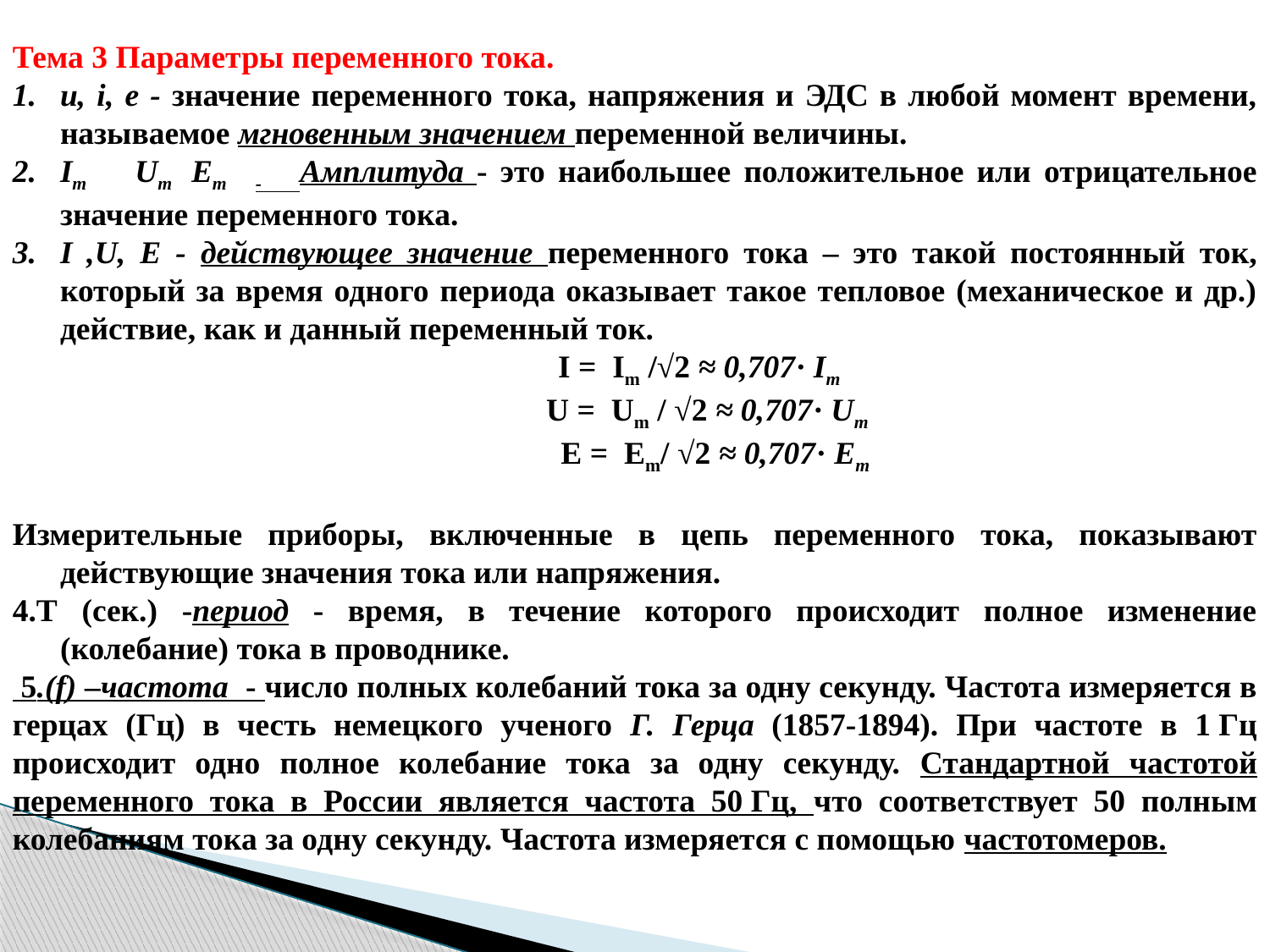

Тема 3 Параметры переменного тока.
u, i, е - значение переменного тока, напряжения и ЭДС в любой момент времени, называемое мгновенным значением переменной величины.
Im     Um  Еm   -    Амплитуда - это наибольшее положительное или отрицательное значение переменного тока.
I ,U, Е - действующее значение переменного тока – это такой постоянный ток, который за время одного периода оказывает такое тепловое (механическое и др.) действие, как и данный переменный ток.
                 I =  Im /√2 ≈ 0,707· Im
                   U =  Um / √2 ≈ 0,707· Um
                     Е =  Еm/ √2 ≈ 0,707· Еm

Измерительные приборы, включенные в цепь переменного тока, показывают действующие значения тока или напряжения.
4.Т (сек.) -период - время, в течение которого происходит полное изменение (колебание) тока в проводнике.
 5.(f) –частота  - число полных колебаний тока за одну секунду. Частота измеряется в герцах (Гц) в честь немецкого ученого Г. Герца (1857-1894). При частоте в 1 Гц происходит одно полное колебание тока за одну секунду. Стандартной частотой переменного тока в России является частота 50 Гц, что соответствует 50 полным колебаниям тока за одну секунду. Частота измеряется с помощью частотомеров.